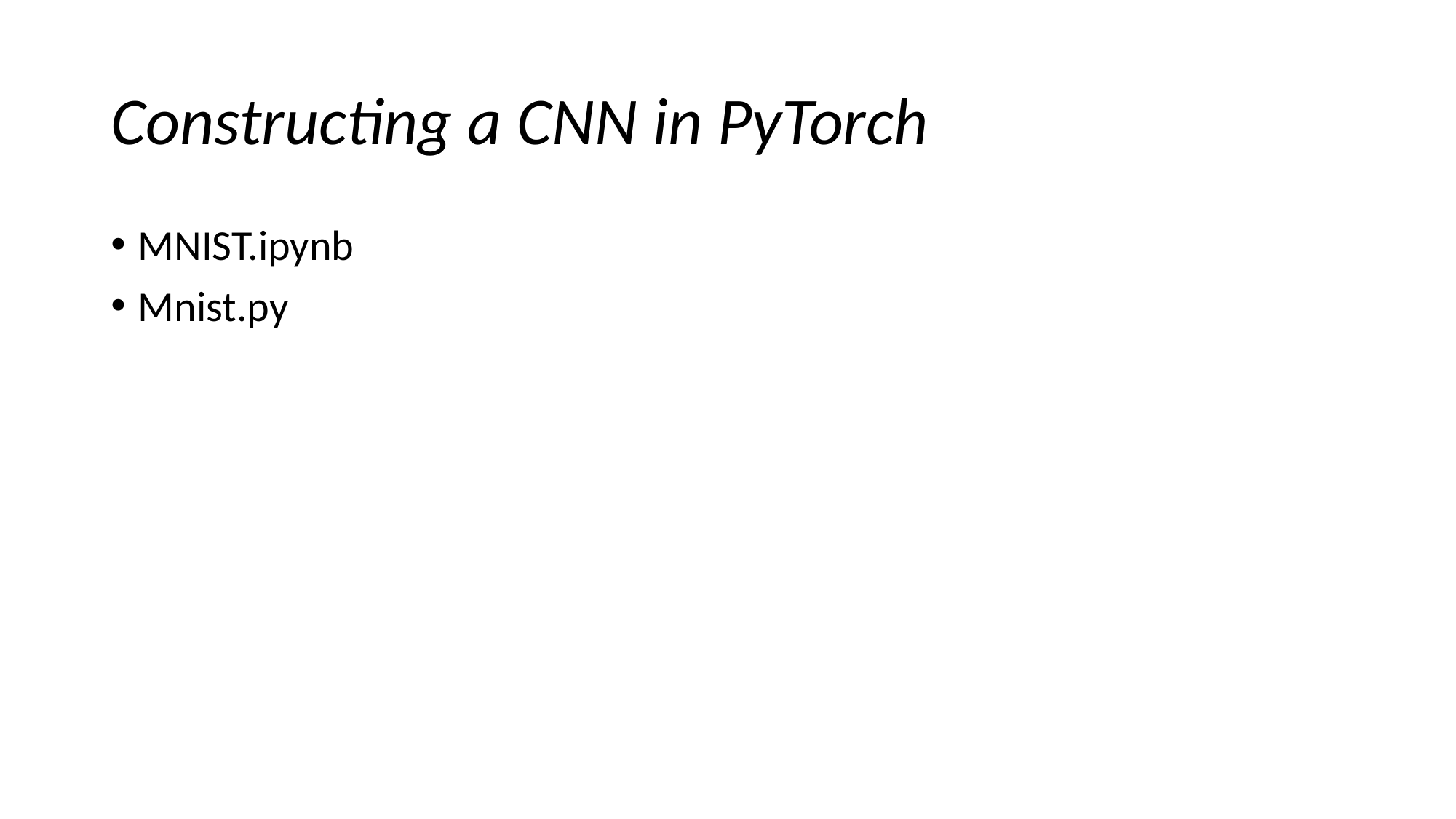

# Constructing a CNN in PyTorch
MNIST.ipynb
Mnist.py